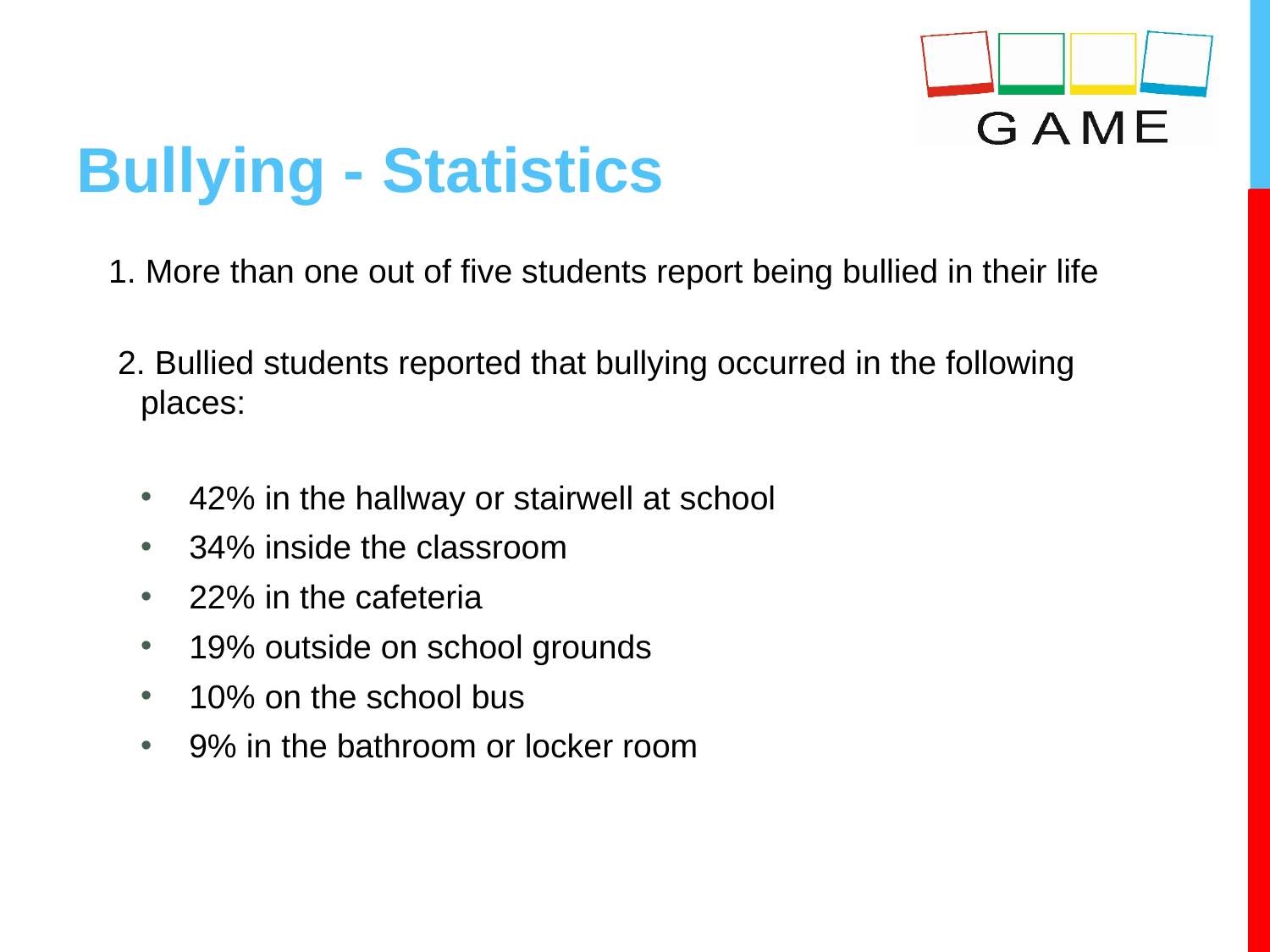

# Bullying - Statistics
1. More than one out of five students report being bullied in their life

 2. Bullied students reported that bullying occurred in the following places:

42% in the hallway or stairwell at school
34% inside the classroom
22% in the cafeteria
19% outside on school grounds
10% on the school bus
9% in the bathroom or locker room